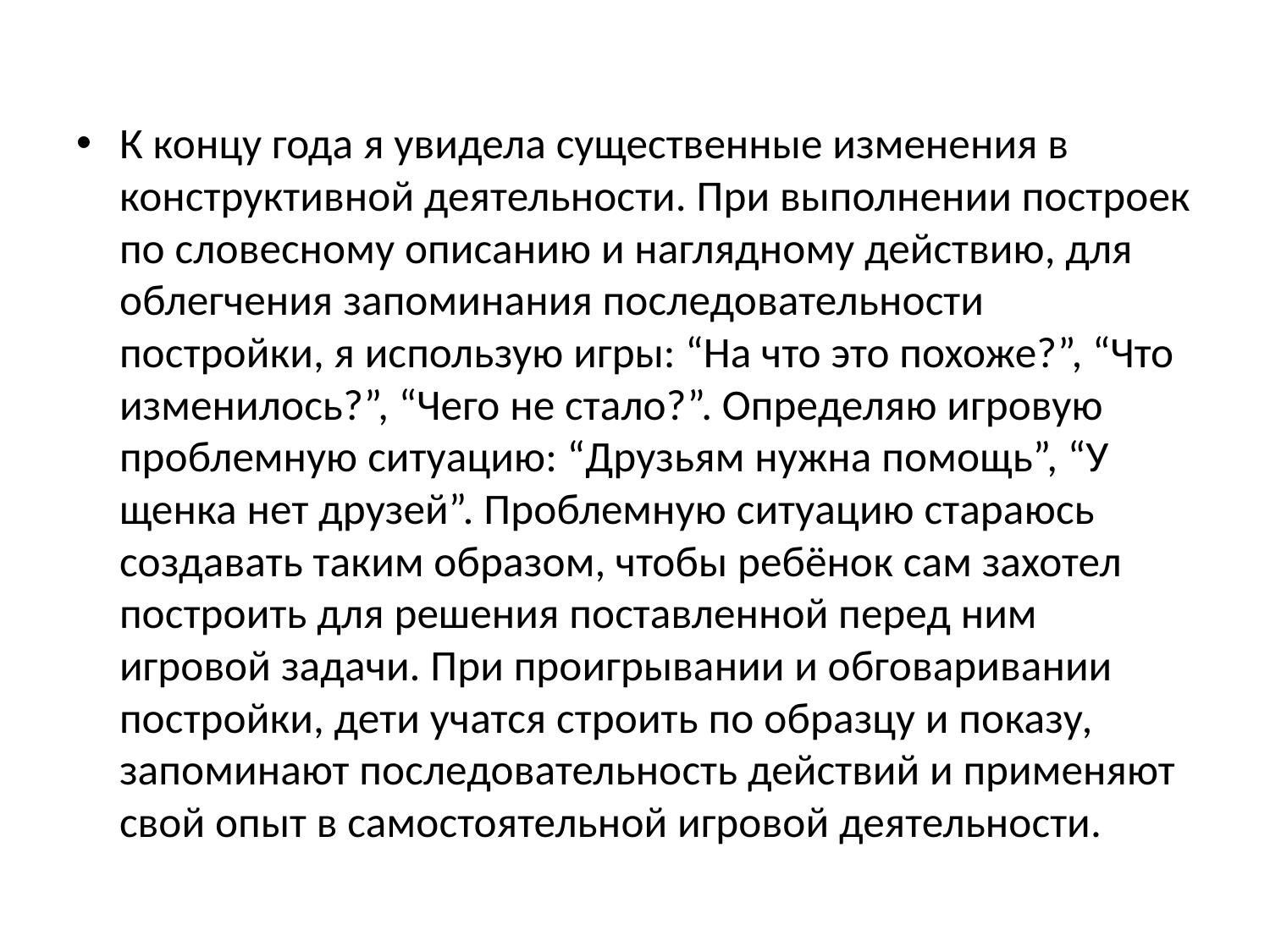

К концу года я увидела существенные изменения в конструктивной деятельности. При выполнении построек по словесному описанию и наглядному действию, для облегчения запоминания последовательности постройки, я использую игры: “На что это похоже?”, “Что изменилось?”, “Чего не стало?”. Определяю игровую проблемную ситуацию: “Друзьям нужна помощь”, “У щенка нет друзей”. Проблемную ситуацию стараюсь создавать таким образом, чтобы ребёнок сам захотел построить для решения поставленной перед ним игровой задачи. При проигрывании и обговаривании постройки, дети учатся строить по образцу и показу, запоминают последовательность действий и применяют свой опыт в самостоятельной игровой деятельности.